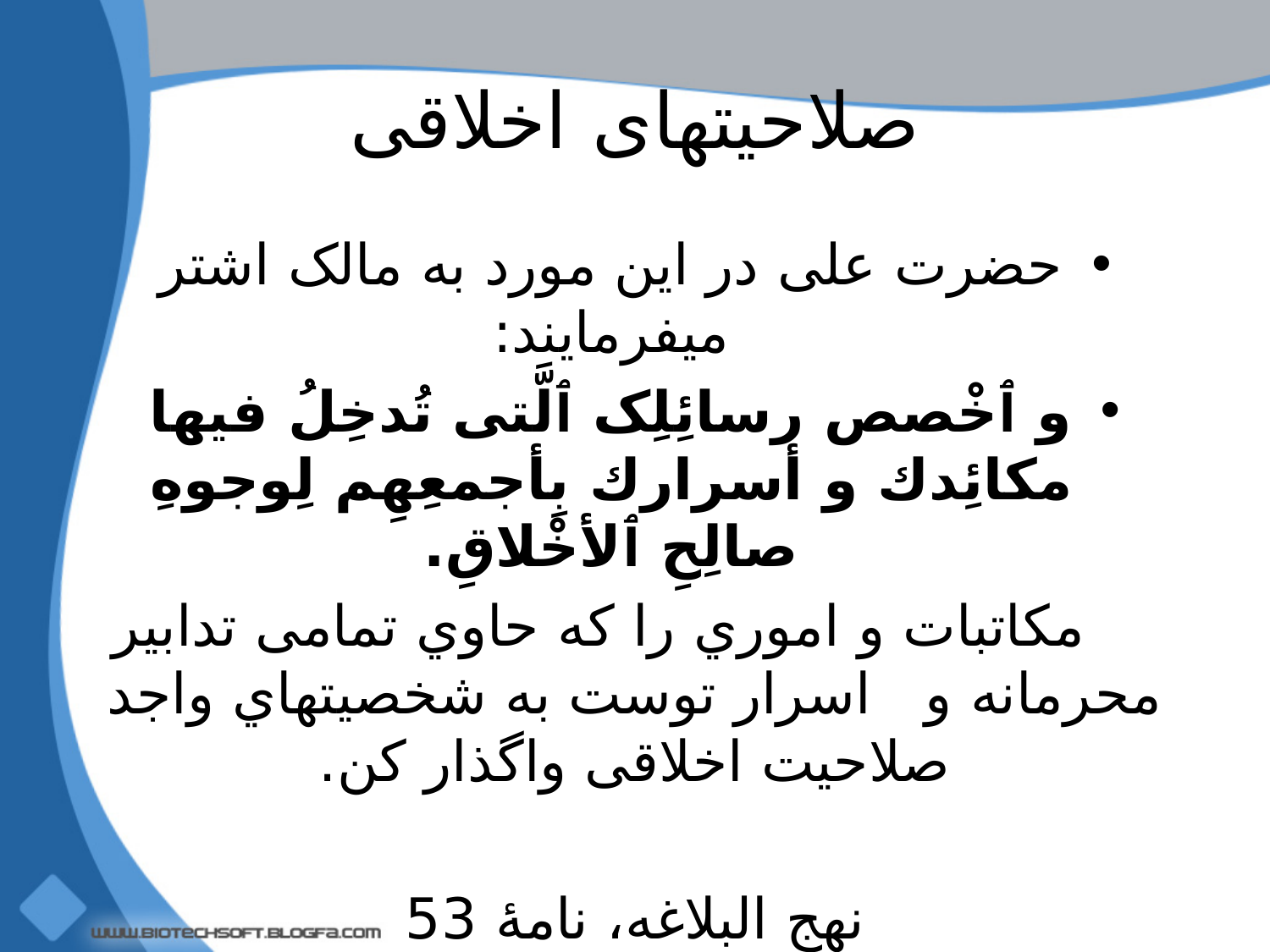

# صلاحیتهای اخلاقی
حضرت علی در این مورد به مالک اشتر میفرمایند:
و ٱخْصص رسائِلِک ٱلَّتی تُدخِلُ فیها مکائِدك و أسرارك بِأجمعِهِم لِوجوهِ صالِحِ ٱلأخْلاقِ.
    مکاتبات و اموري را که حاوي تمامی تدابیر محرمانه و   اسرار توست به شخصیتهاي واجد صلاحیت اخلاقی واگذار کن.

نهج البلاغه، نامۀ 53